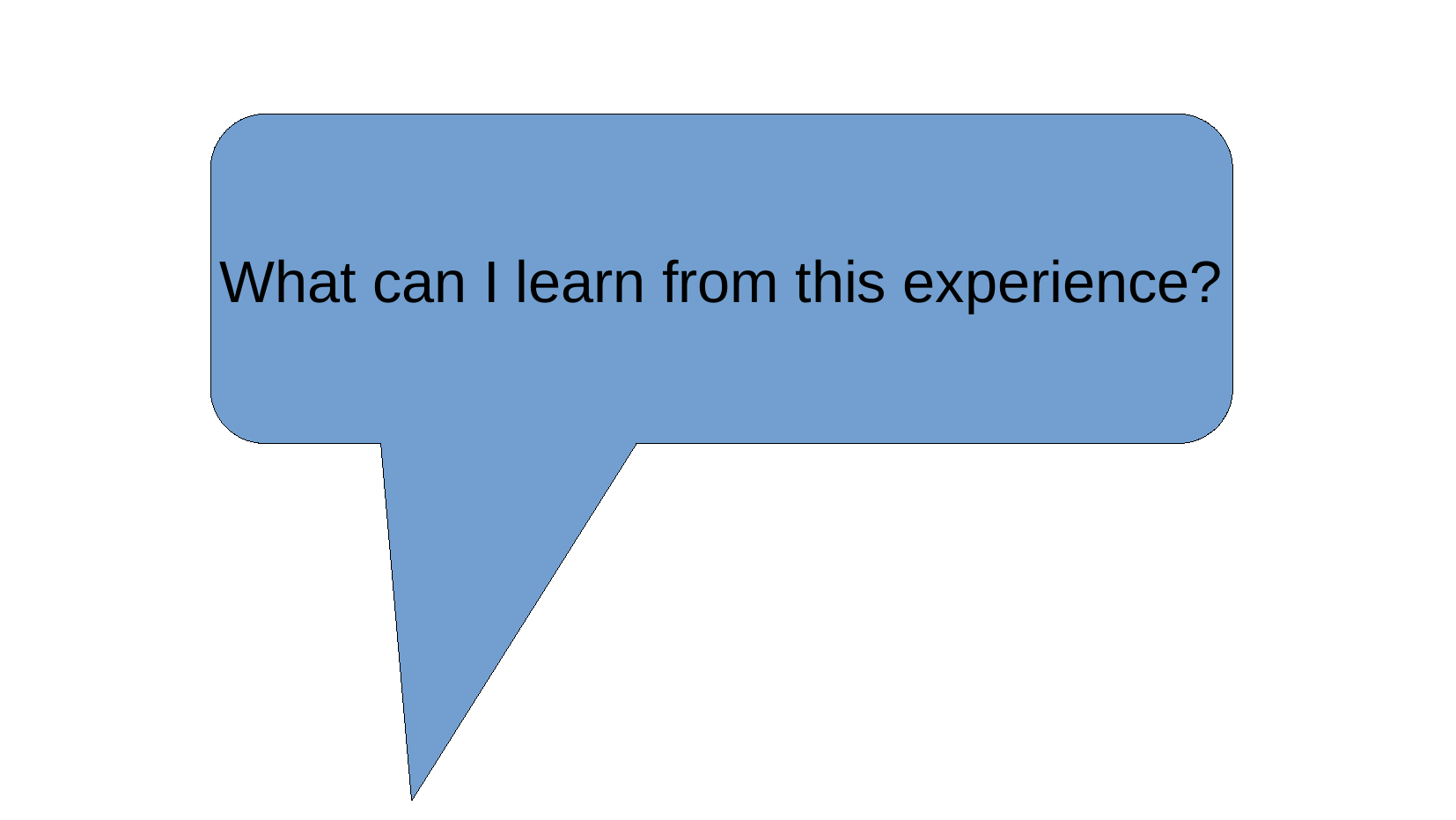

What can I learn from this experience?